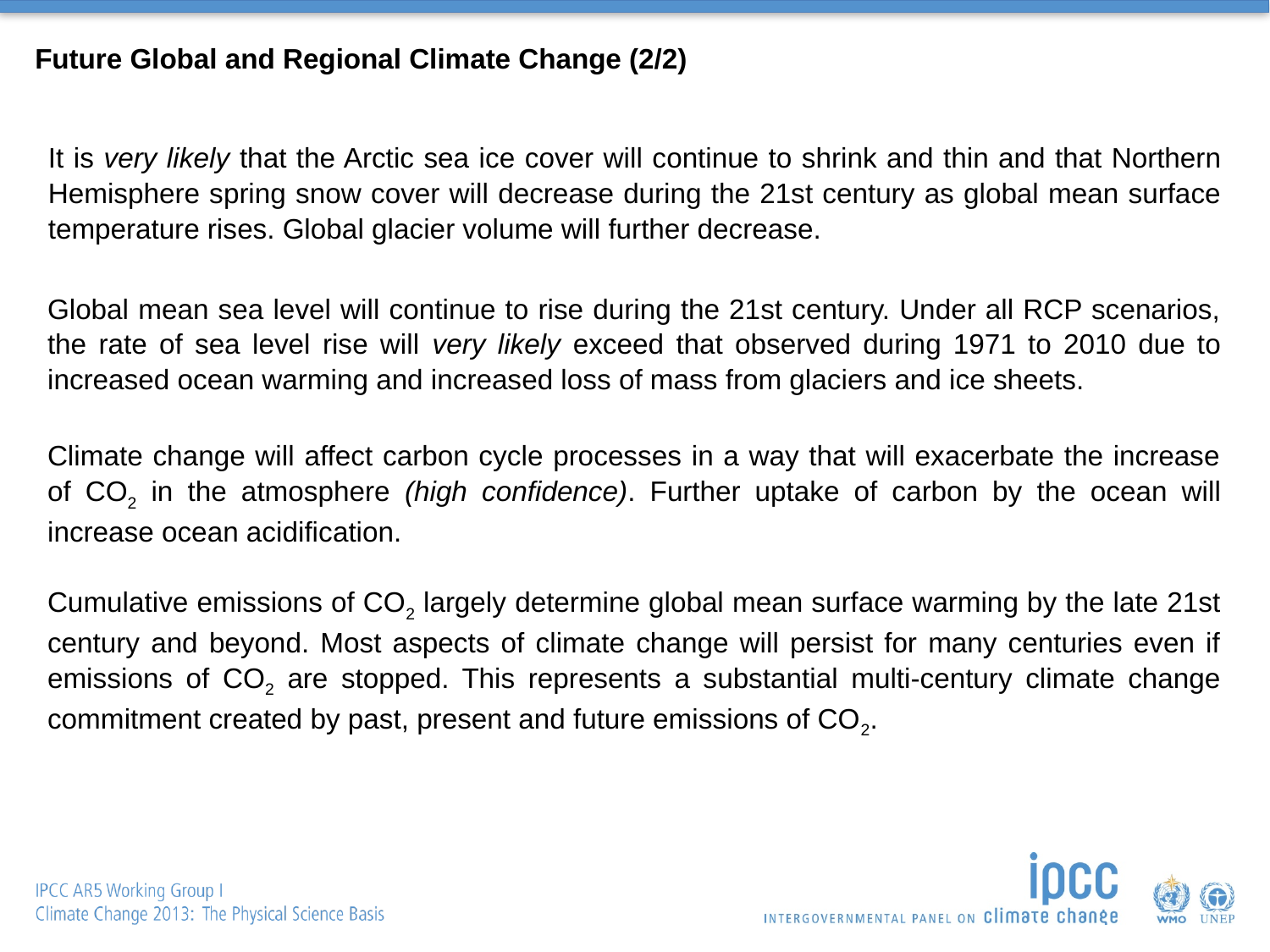

# Future Global and Regional Climate Change (2/2)
It is very likely that the Arctic sea ice cover will continue to shrink and thin and that Northern Hemisphere spring snow cover will decrease during the 21st century as global mean surface temperature rises. Global glacier volume will further decrease.
Global mean sea level will continue to rise during the 21st century. Under all RCP scenarios, the rate of sea level rise will very likely exceed that observed during 1971 to 2010 due to increased ocean warming and increased loss of mass from glaciers and ice sheets.
Climate change will affect carbon cycle processes in a way that will exacerbate the increase of CO2 in the atmosphere (high confidence). Further uptake of carbon by the ocean will increase ocean acidification.
Cumulative emissions of CO2 largely determine global mean surface warming by the late 21st century and beyond. Most aspects of climate change will persist for many centuries even if emissions of CO2 are stopped. This represents a substantial multi-century climate change commitment created by past, present and future emissions of CO2.